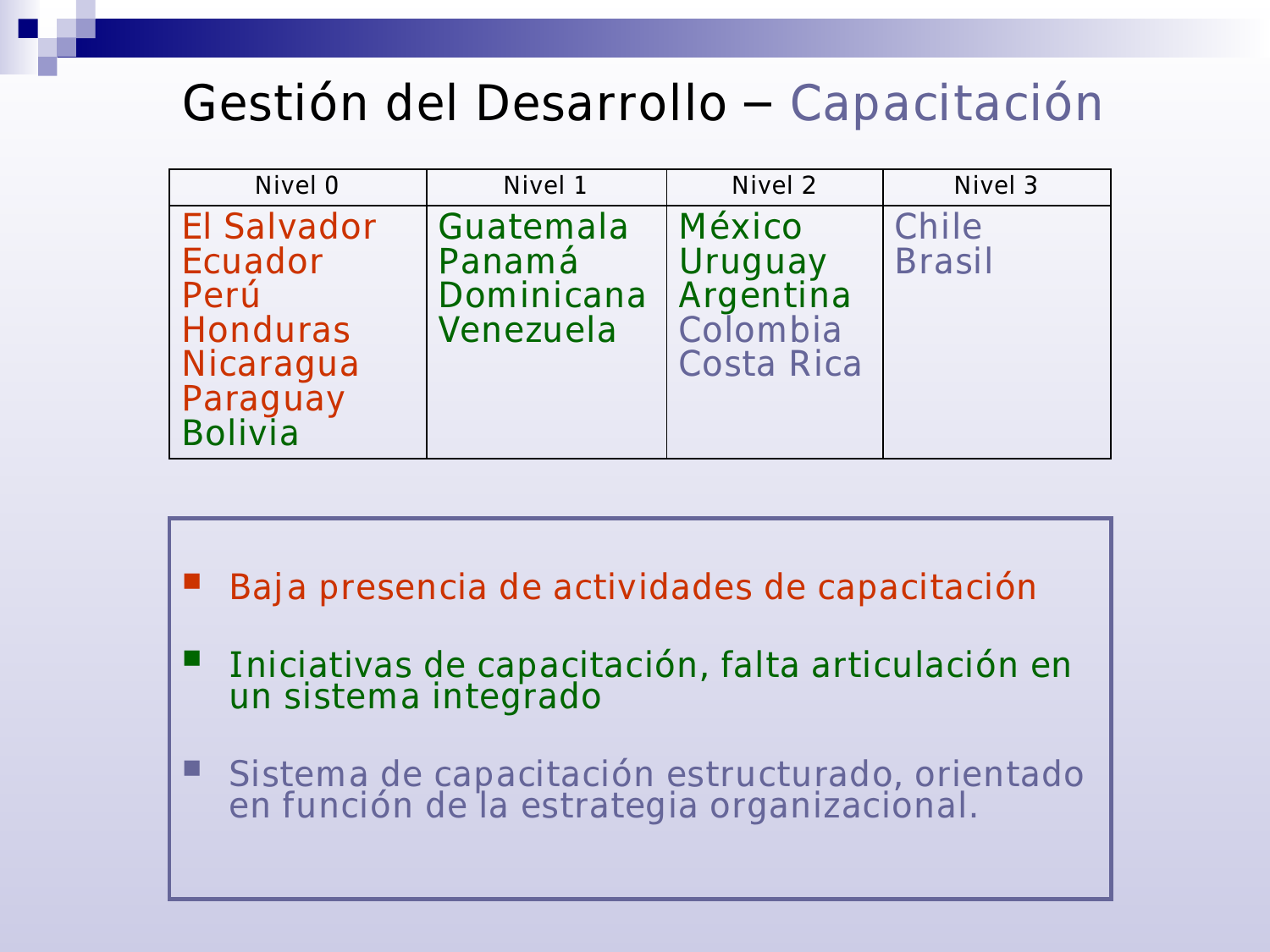

# Gestión del Desarrollo – Capacitación
| Nivel 0 | Nivel 1 | Nivel 2 | Nivel 3 |
| --- | --- | --- | --- |
| El Salvador Ecuador Perú Honduras Nicaragua Paraguay Bolivia | Guatemala Panamá Dominicana Venezuela | México Uruguay Argentina Colombia Costa Rica | Chile Brasil |

Baja presencia de actividades de capacitación

Iniciativas de capacitación, falta articulación en un sistema integrado

Sistema de capacitación estructurado, orientado en función de la estrategia organizacional.